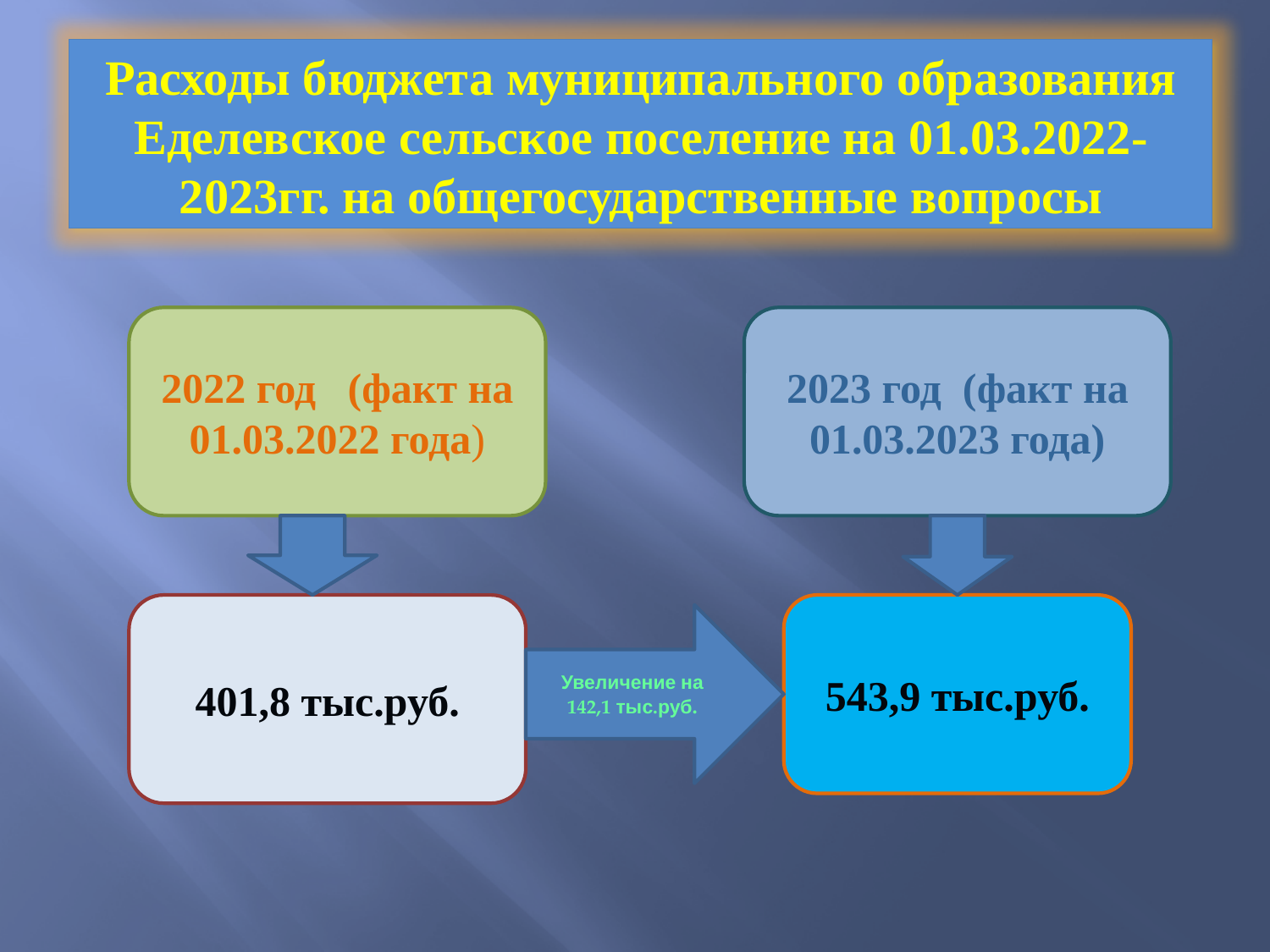

Расходы бюджета муниципального образования Еделевское сельское поселение на 01.03.2022-2023гг. на общегосударственные вопросы
2022 год   (факт на 01.03.2022 года)
2023 год  (факт на 01.03.2023 года)

401,8 тыс.руб.
543,9 тыс.руб.
Увеличение на 142,1 тыс.руб.